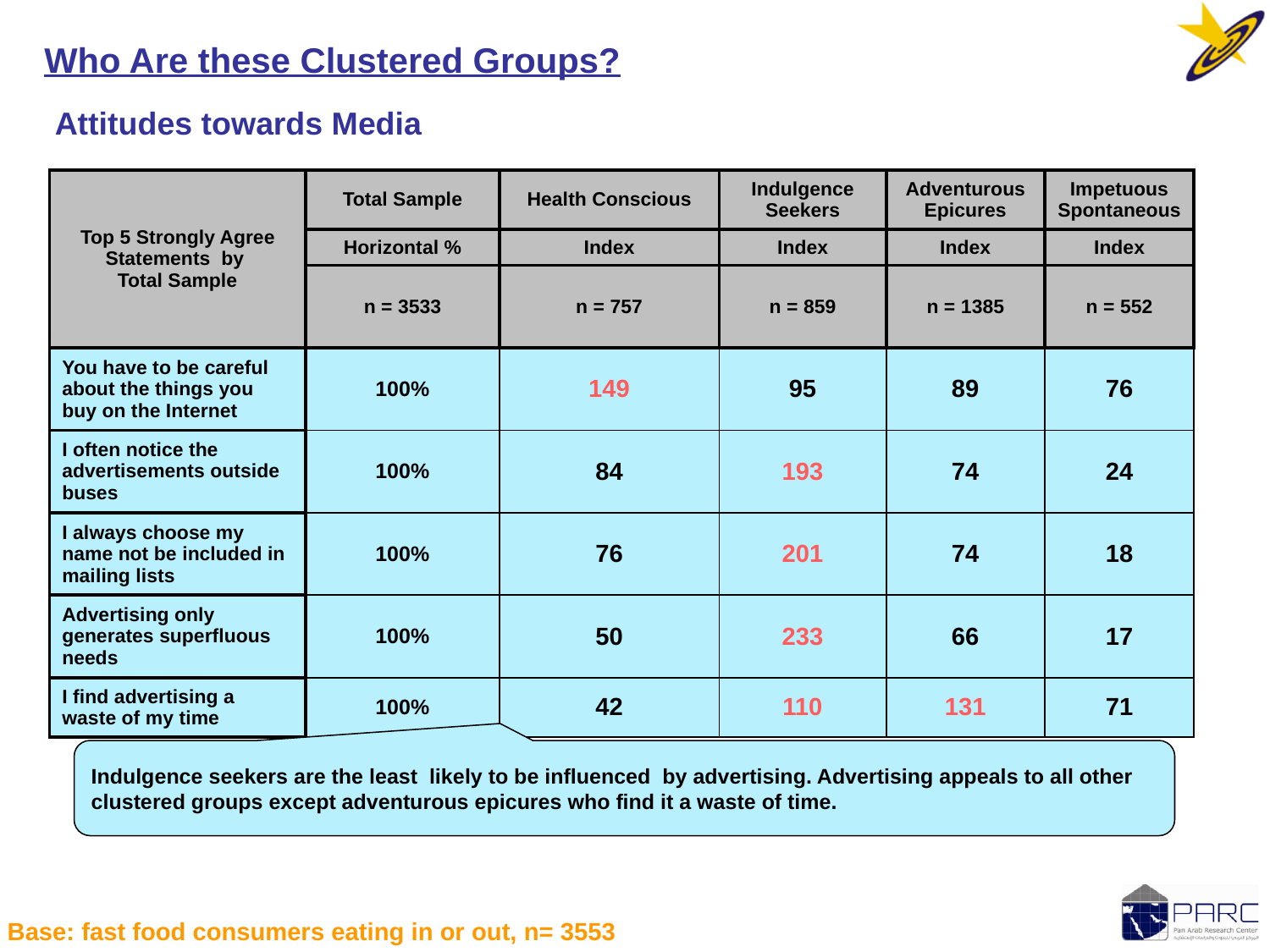

Who Are these Clustered Groups?
Attitudes towards Media
| Top 5 Strongly Agree Statements  by Total Sample | Total Sample | Health Conscious | Indulgence Seekers | Adventurous Epicures | Impetuous Spontaneous |
| --- | --- | --- | --- | --- | --- |
|  | Horizontal % | Index | Index | Index | Index |
|  | n = 3533 | n = 757 | n = 859 | n = 1385 | n = 552 |
| You have to be careful about the things you buy on the Internet | 100% | 149 | 95 | 89 | 76 |
| I often notice the advertisements outside buses | 100% | 84 | 193 | 74 | 24 |
| I always choose my name not be included in mailing lists | 100% | 76 | 201 | 74 | 18 |
| Advertising only generates superfluous needs | 100% | 50 | 233 | 66 | 17 |
| I find advertising a waste of my time | 100% | 42 | 110 | 131 | 71 |
Indulgence seekers are the least  likely to be influenced  by advertising. Advertising appeals to all other clustered groups except adventurous epicures who find it a waste of time.
Base: fast food consumers eating in or out, n= 3553